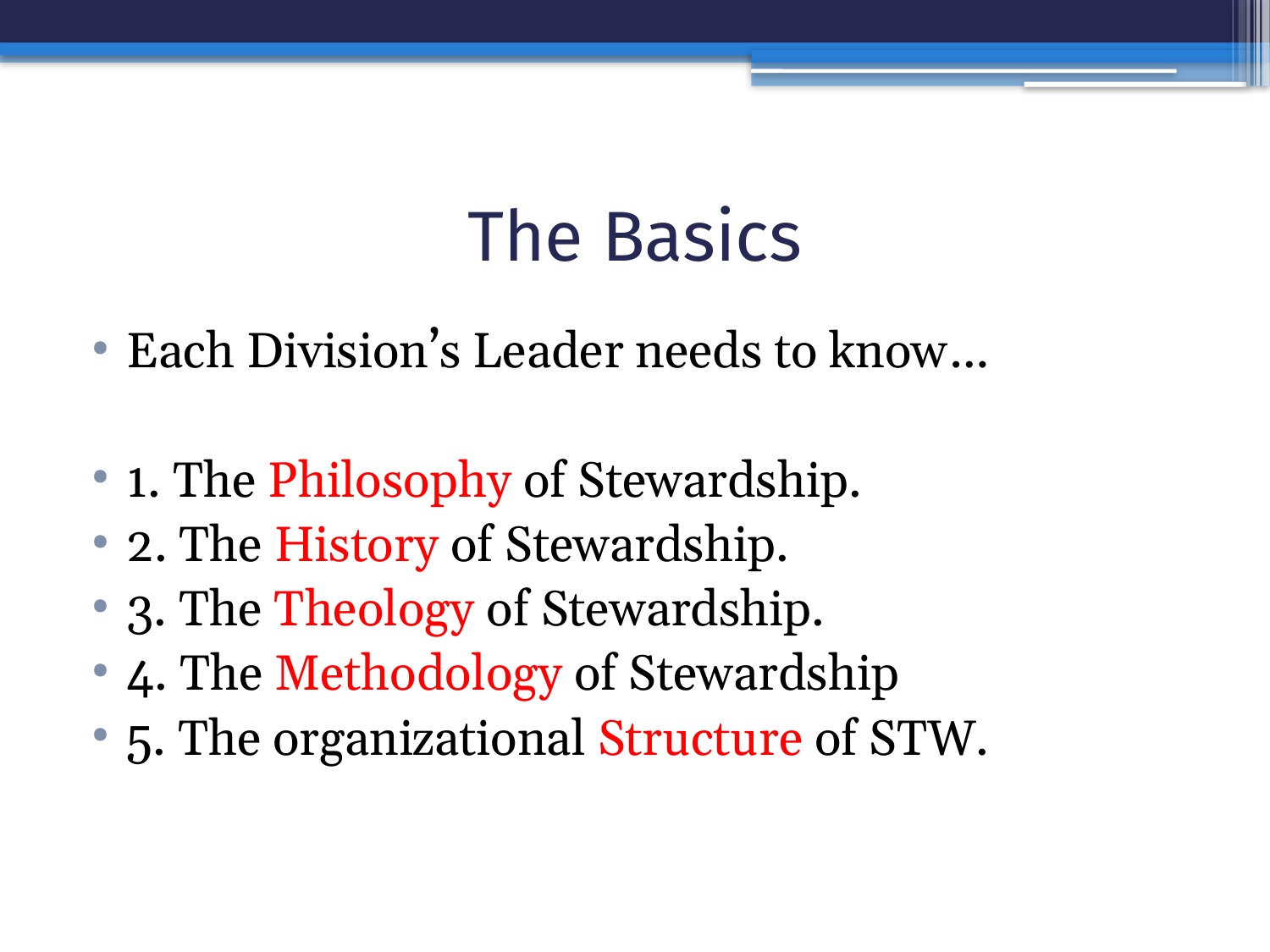

# The Basics
Each Division’s Leader needs to know…

1. The Philosophy of Stewardship.
2. The History of Stewardship.
3. The Theology of Stewardship.
4. The Methodology of Stewardship
5. The organizational Structure of STW.